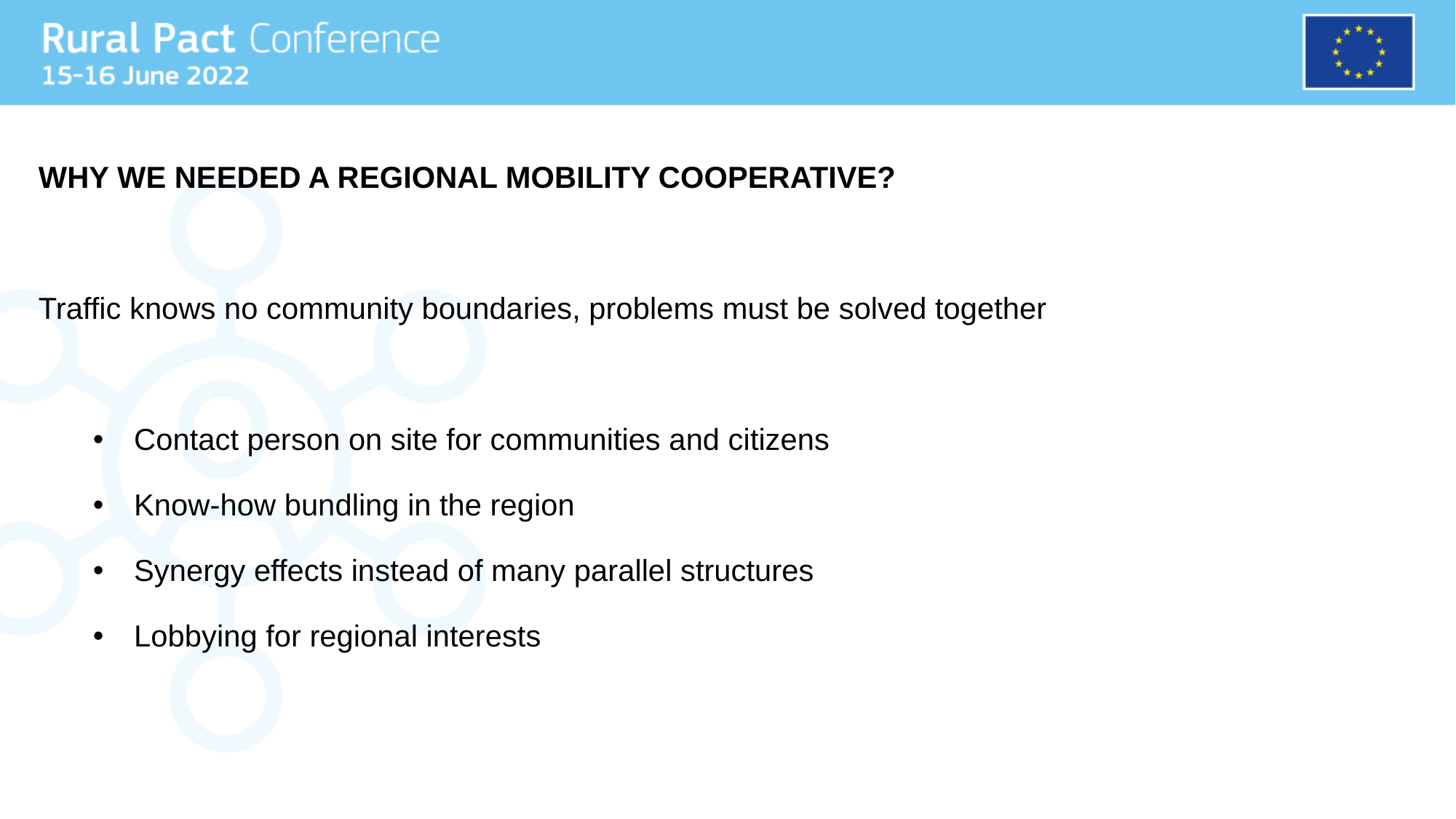

WHY WE NEEDED A REGIONAL MOBILITY COOPERATIVE?

Traffic knows no community boundaries, problems must be solved together

Contact person on site for communities and citizens
Know-how bundling in the region
Synergy effects instead of many parallel structures
Lobbying for regional interests